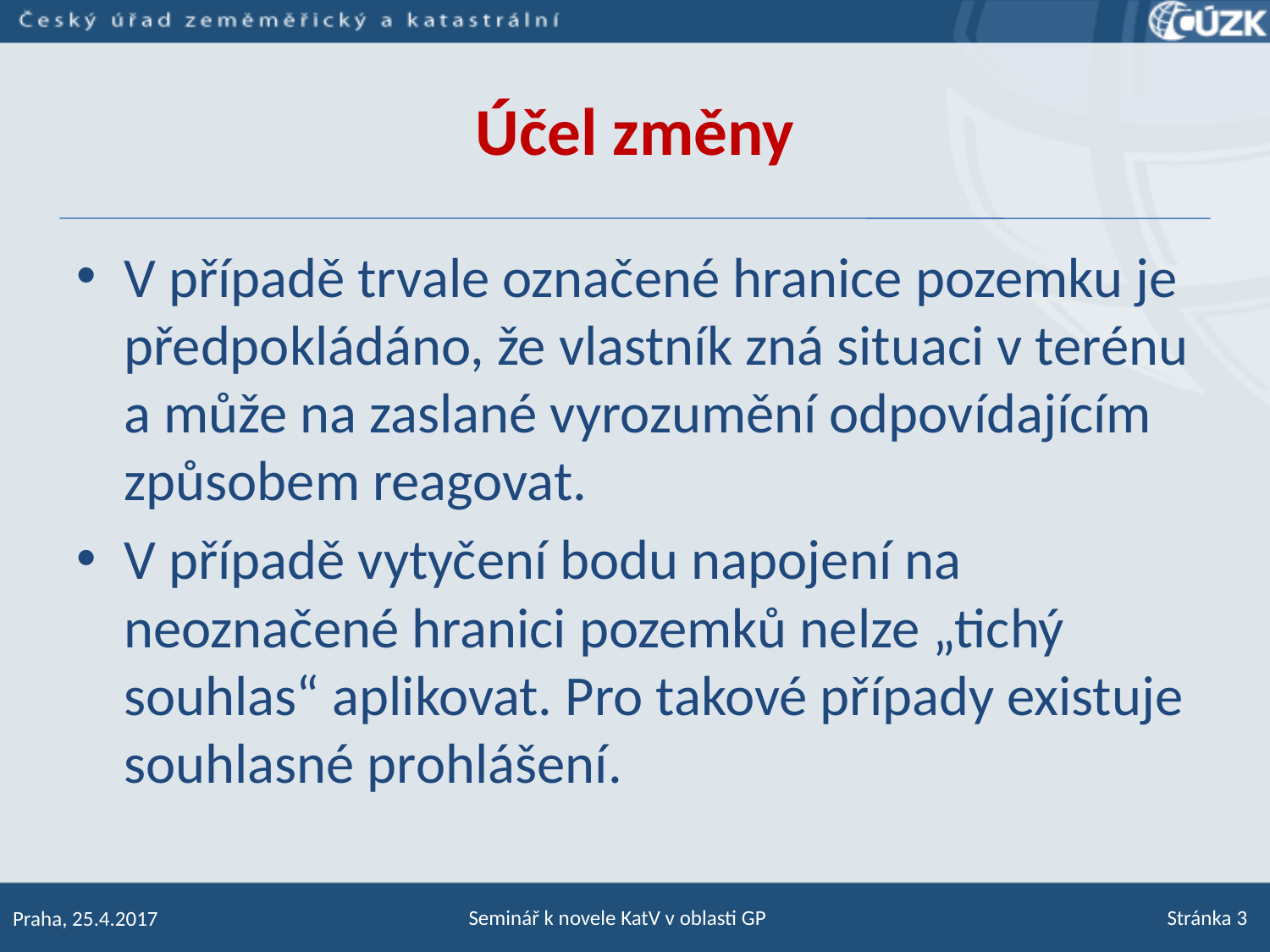

# Účel změny
V případě trvale označené hranice pozemku je předpokládáno, že vlastník zná situaci v terénu a může na zaslané vyrozumění odpovídajícím způsobem reagovat.
V případě vytyčení bodu napojení na neoznačené hranici pozemků nelze „tichý souhlas“ aplikovat. Pro takové případy existuje souhlasné prohlášení.
Seminář k novele KatV v oblasti GP
Stránka 3
Praha, 25.4.2017